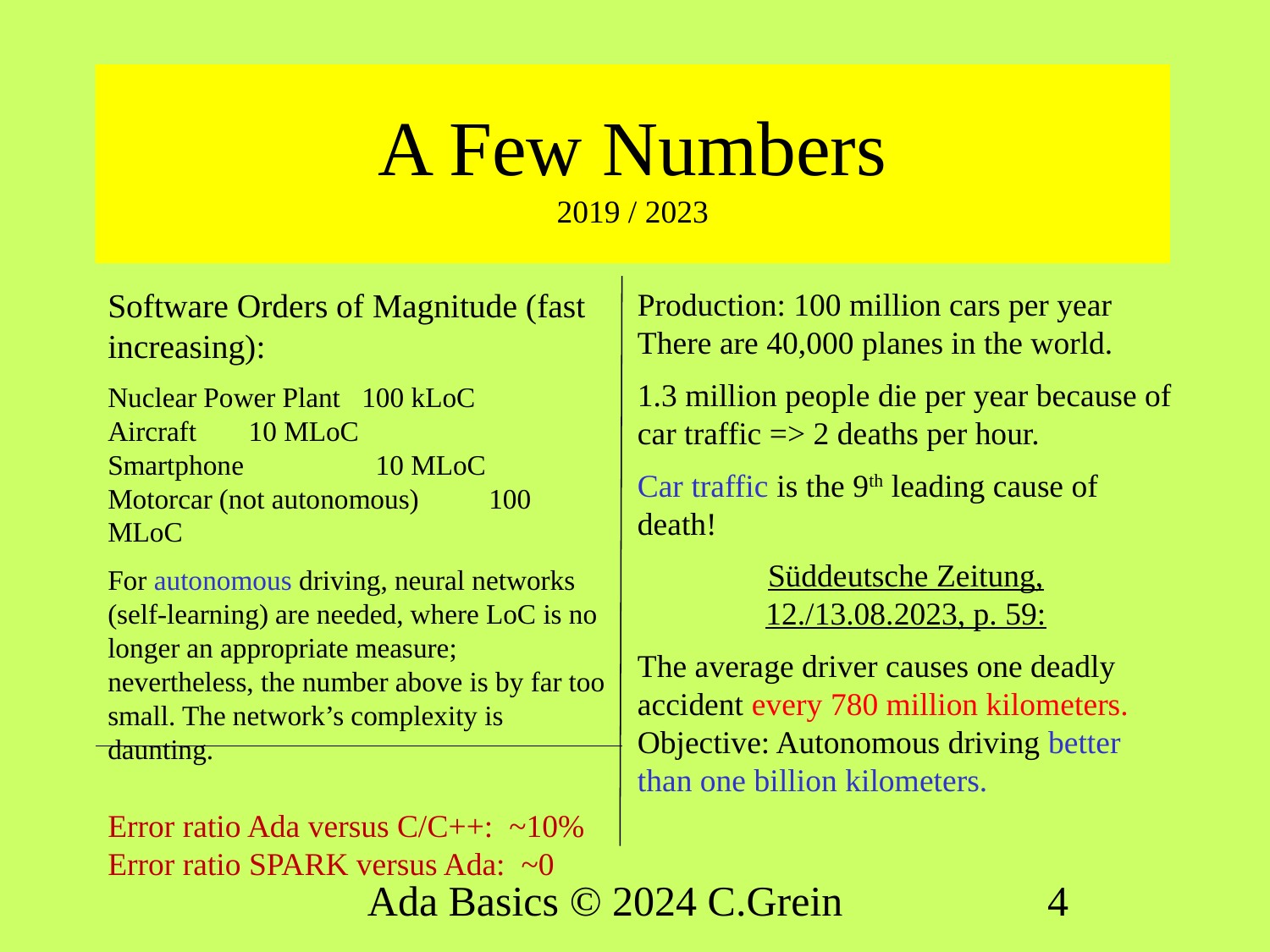

# A Few Numbers 2019 / 2023
Software Orders of Magnitude (fast increasing):
Nuclear Power Plant	100 kLoC
Aircraft	  10 MLoC
Smartphone	  10 MLoC
Motorcar (not autonomous)	100 MLoC
For autonomous driving, neural networks (self-learning) are needed, where LoC is no longer an appropriate measure; nevertheless, the number above is by far too small. The network’s complexity is daunting.

Error ratio Ada versus C/C++:  ~10%
Error ratio SPARK versus Ada:  ~0
Production: 100 million cars per year
There are 40,000 planes in the world.
1.3 million people die per year because of car traffic => 2 deaths per hour.
Car traffic is the 9th leading cause of death!
Süddeutsche Zeitung,
12./13.08.2023, p. 59:
The average driver causes one deadly accident every 780 million kilometers.
Objective: Autonomous driving better than one billion kilometers.

Ada Basics © 2024 C.Grein
4